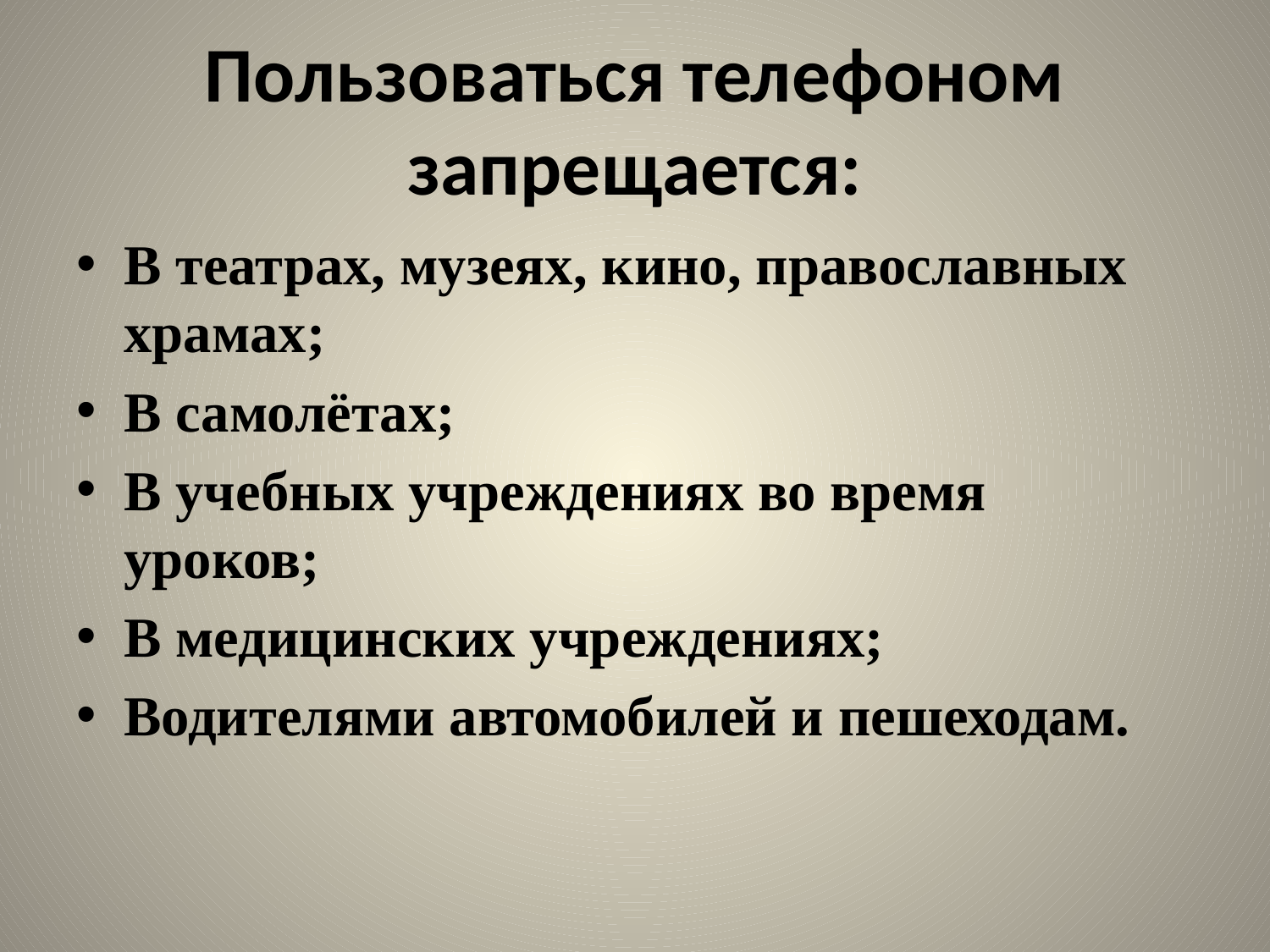

# Пользоваться телефоном запрещается:
В театрах, музеях, кино, православных храмах;
В самолётах;
В учебных учреждениях во время уроков;
В медицинских учреждениях;
Водителями автомобилей и пешеходам.